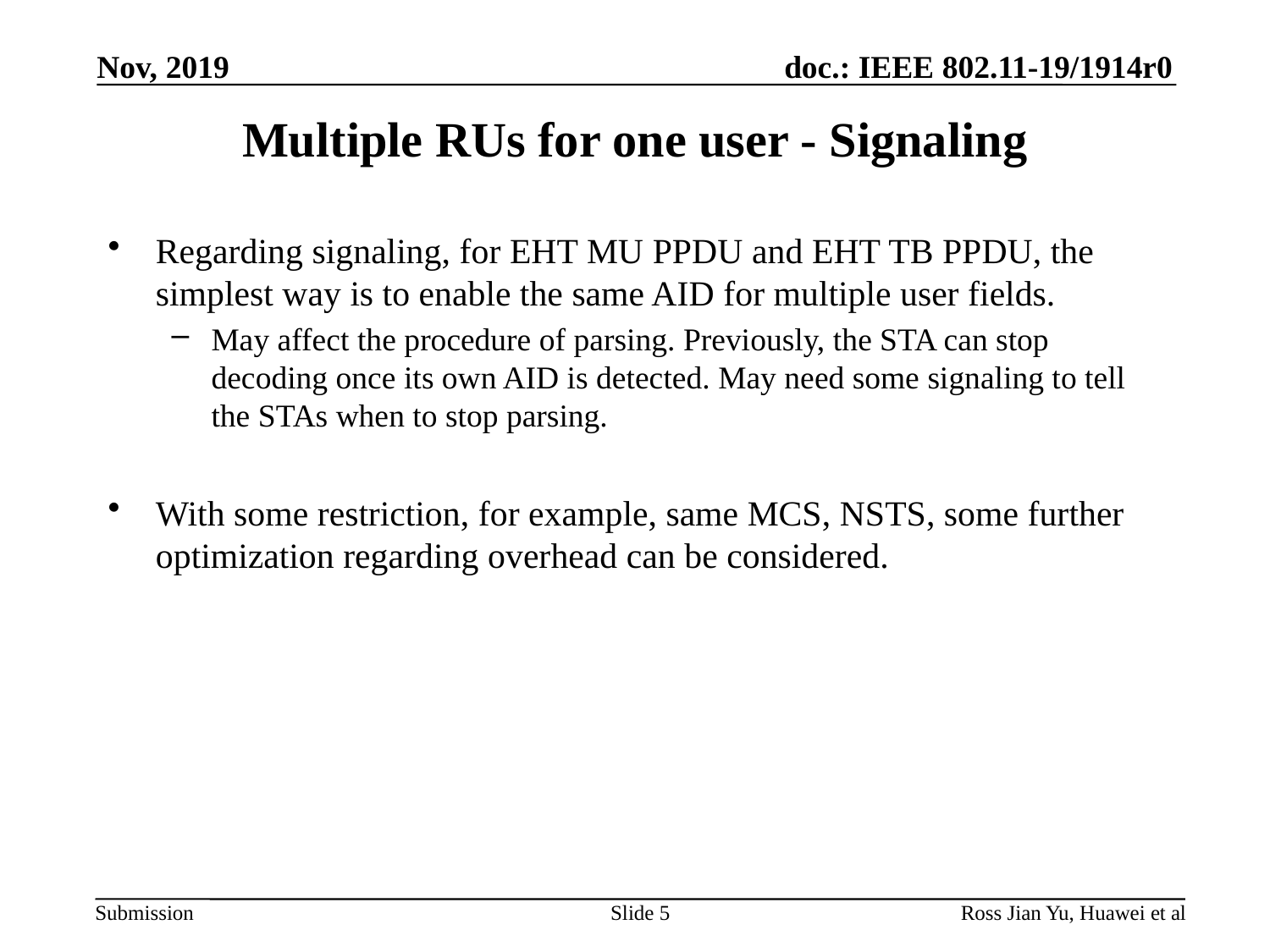

Nov, 2019
# Multiple RUs for one user - Signaling
Regarding signaling, for EHT MU PPDU and EHT TB PPDU, the simplest way is to enable the same AID for multiple user fields.
May affect the procedure of parsing. Previously, the STA can stop decoding once its own AID is detected. May need some signaling to tell the STAs when to stop parsing.

With some restriction, for example, same MCS, NSTS, some further optimization regarding overhead can be considered.
Slide 5
Ross Jian Yu, Huawei et al